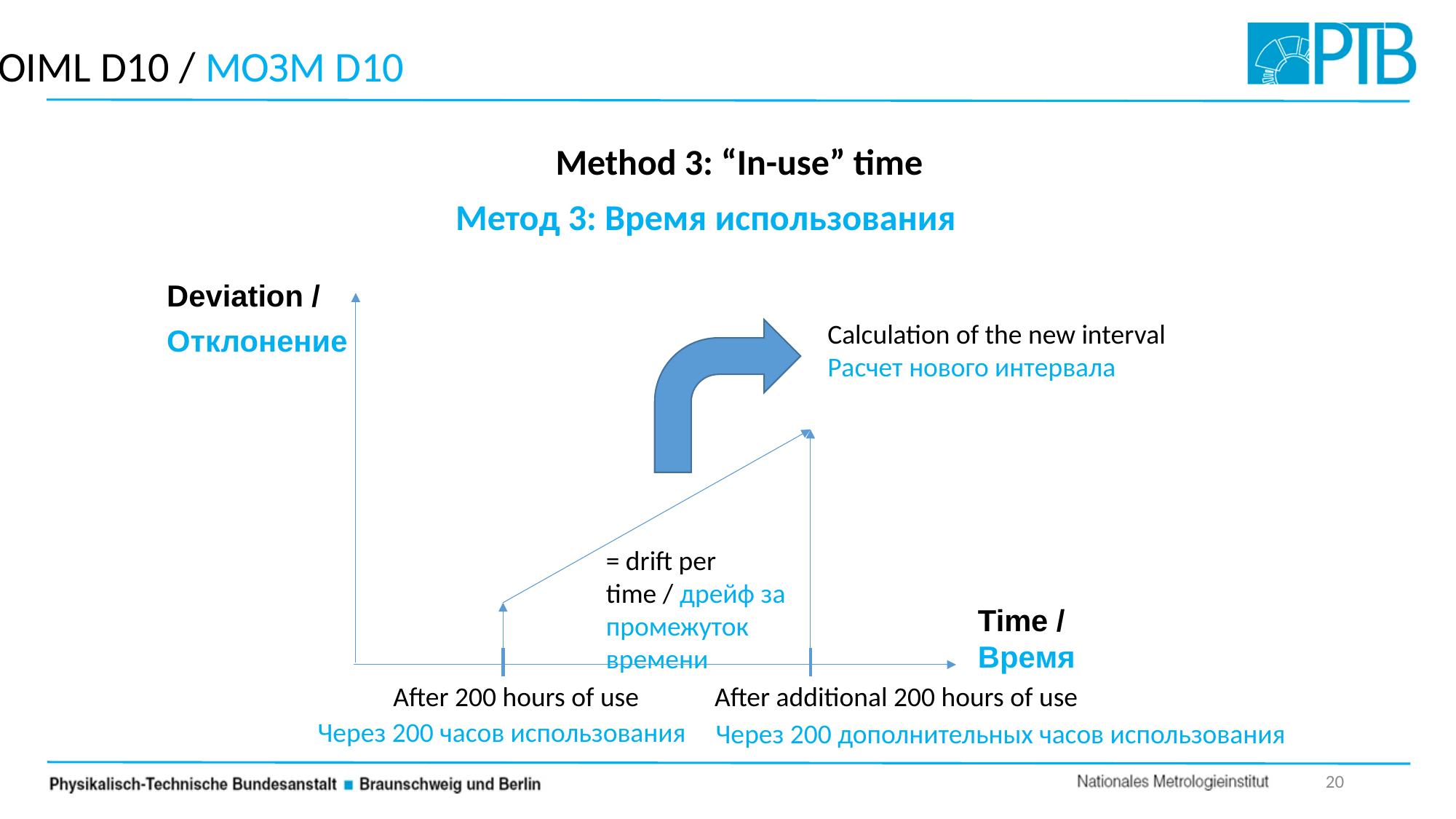

OIML D10 / МОЗМ D10
Method 3: “In-use” time
Метод 3: Время использования
Deviation /
Отклонение
Calculation of the new interval
Расчет нового интервала

= drift per time / дрейф за промежуток времени
Time /
Время
After 200 hours of use
After additional 200 hours of use
Через 200 часов использования
Через 200 дополнительных часов использования
20